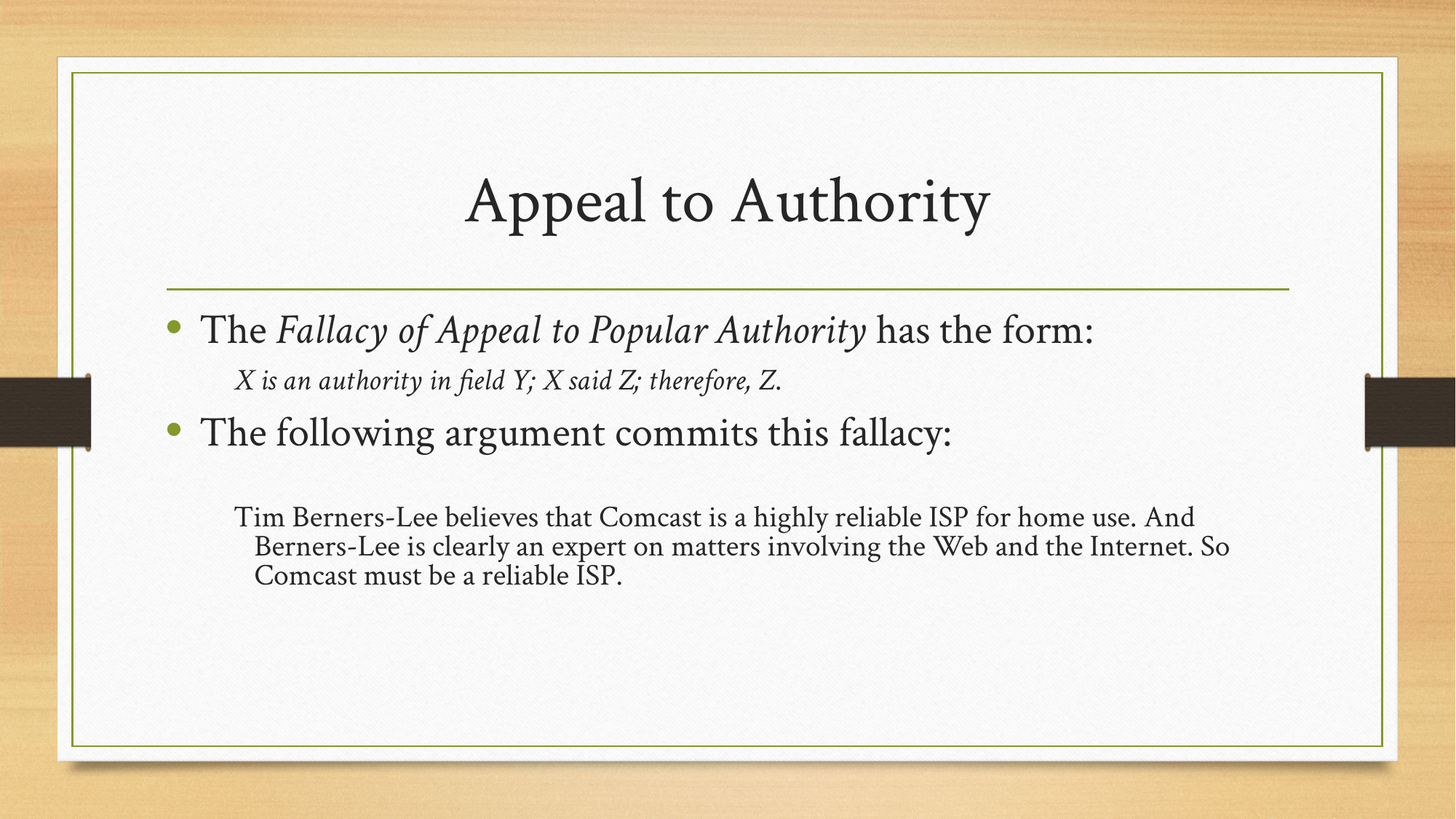

# Appeal to Authority
The Fallacy of Appeal to Popular Authority has the form:
  X is an authority in field Y; X said Z; therefore, Z.
The following argument commits this fallacy:

  Tim Berners-Lee believes that Comcast is a highly reliable ISP for home use. And Berners-Lee is clearly an expert on matters involving the Web and the Internet. So Comcast must be a reliable ISP.